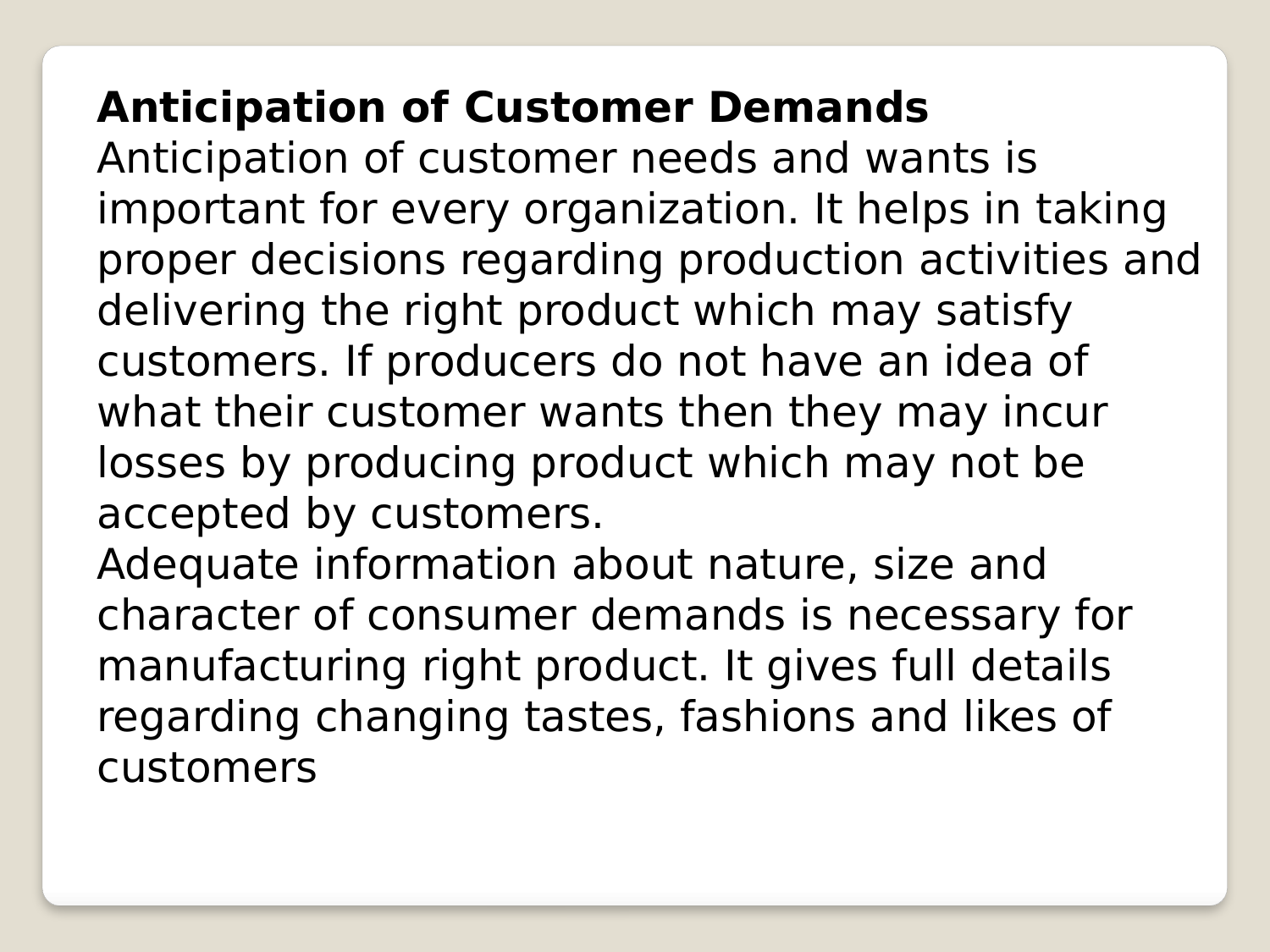

Anticipation of Customer Demands
Anticipation of customer needs and wants is important for every organization. It helps in taking proper decisions regarding production activities and delivering the right product which may satisfy customers. If producers do not have an idea of what their customer wants then they may incur losses by producing product which may not be accepted by customers.
Adequate information about nature, size and character of consumer demands is necessary for manufacturing right product. It gives full details regarding changing tastes, fashions and likes of customers